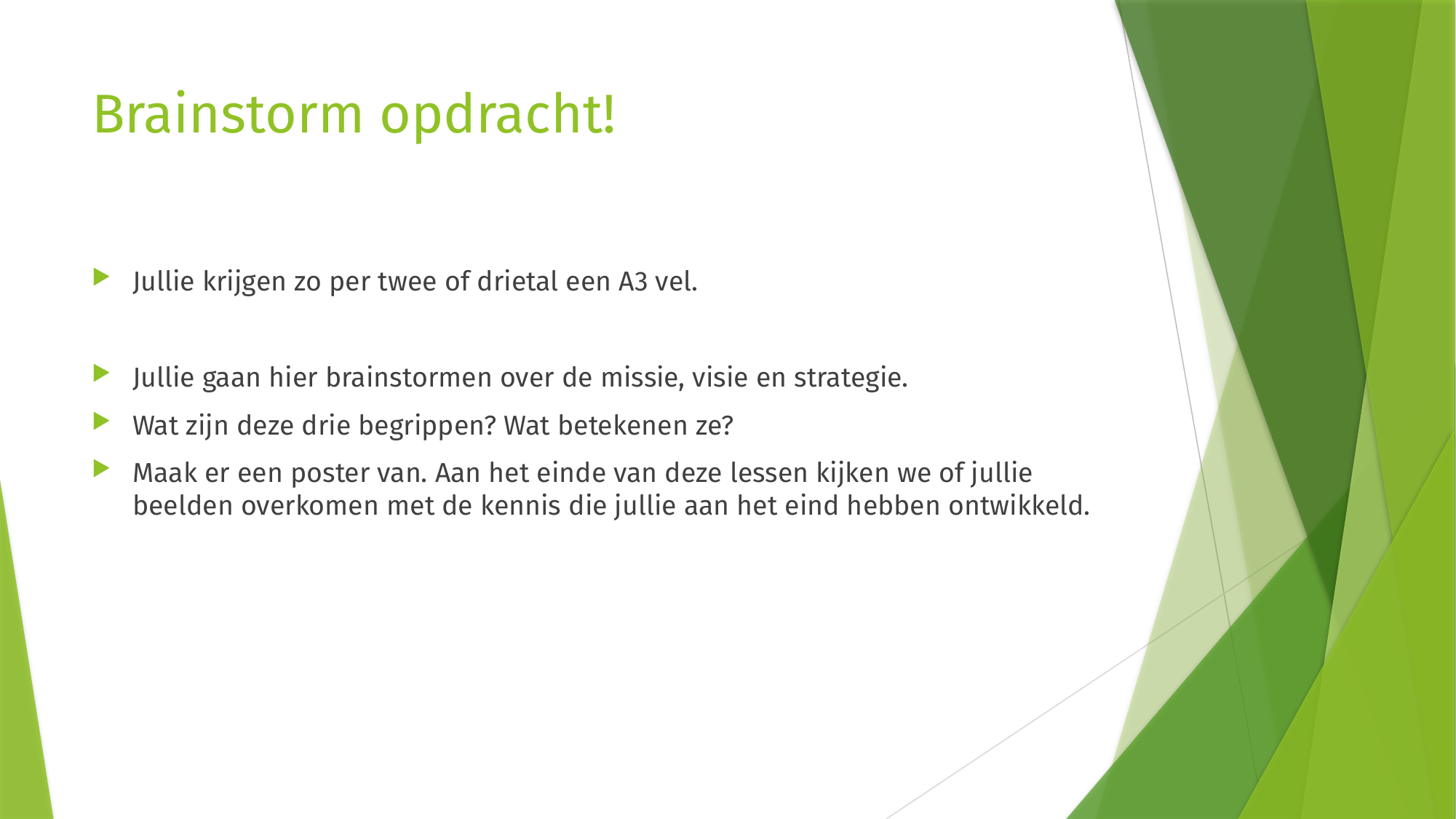

# Brainstorm opdracht!
Jullie krijgen zo per twee of drietal een A3 vel.

Jullie gaan hier brainstormen over de missie, visie en strategie.
Wat zijn deze drie begrippen? Wat betekenen ze?
Maak er een poster van. Aan het einde van deze lessen kijken we of jullie beelden overkomen met de kennis die jullie aan het eind hebben ontwikkeld.